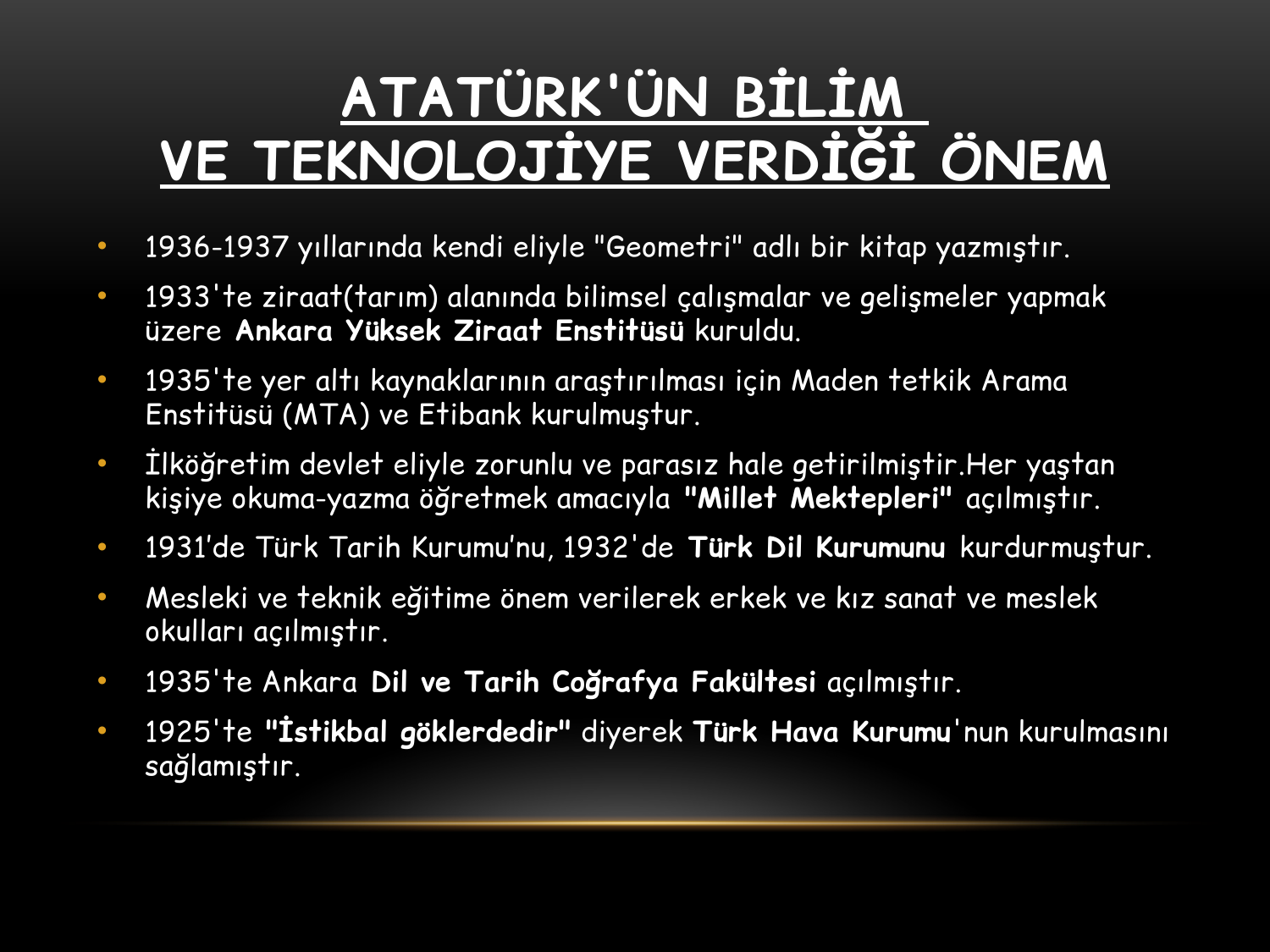

# ATATÜRK'ÜN BİLİM VE TEKNOLOJİYE VERDİĞİ ÖNEM
1936-1937 yıllarında kendi eliyle "Geometri" adlı bir kitap yazmıştır.
1933'te ziraat(tarım) alanında bilimsel çalışmalar ve gelişmeler yapmak üzere Ankara Yüksek Ziraat Enstitüsü kuruldu.
1935'te yer altı kaynaklarının araştırılması için Maden tetkik Arama Enstitüsü (MTA) ve Etibank kurulmuştur.
İlköğretim devlet eliyle zorunlu ve parasız hale getirilmiştir.Her yaştan kişiye okuma-yazma öğretmek amacıyla "Millet Mektepleri" açılmıştır.
1931’de Türk Tarih Kurumu’nu, 1932'de Türk Dil Kurumunu kurdurmuştur.
Mesleki ve teknik eğitime önem verilerek erkek ve kız sanat ve meslek okulları açılmıştır.
1935'te Ankara Dil ve Tarih Coğrafya Fakültesi açılmıştır.
1925'te "İstikbal göklerdedir" diyerek Türk Hava Kurumu'nun kurulmasını sağlamıştır.